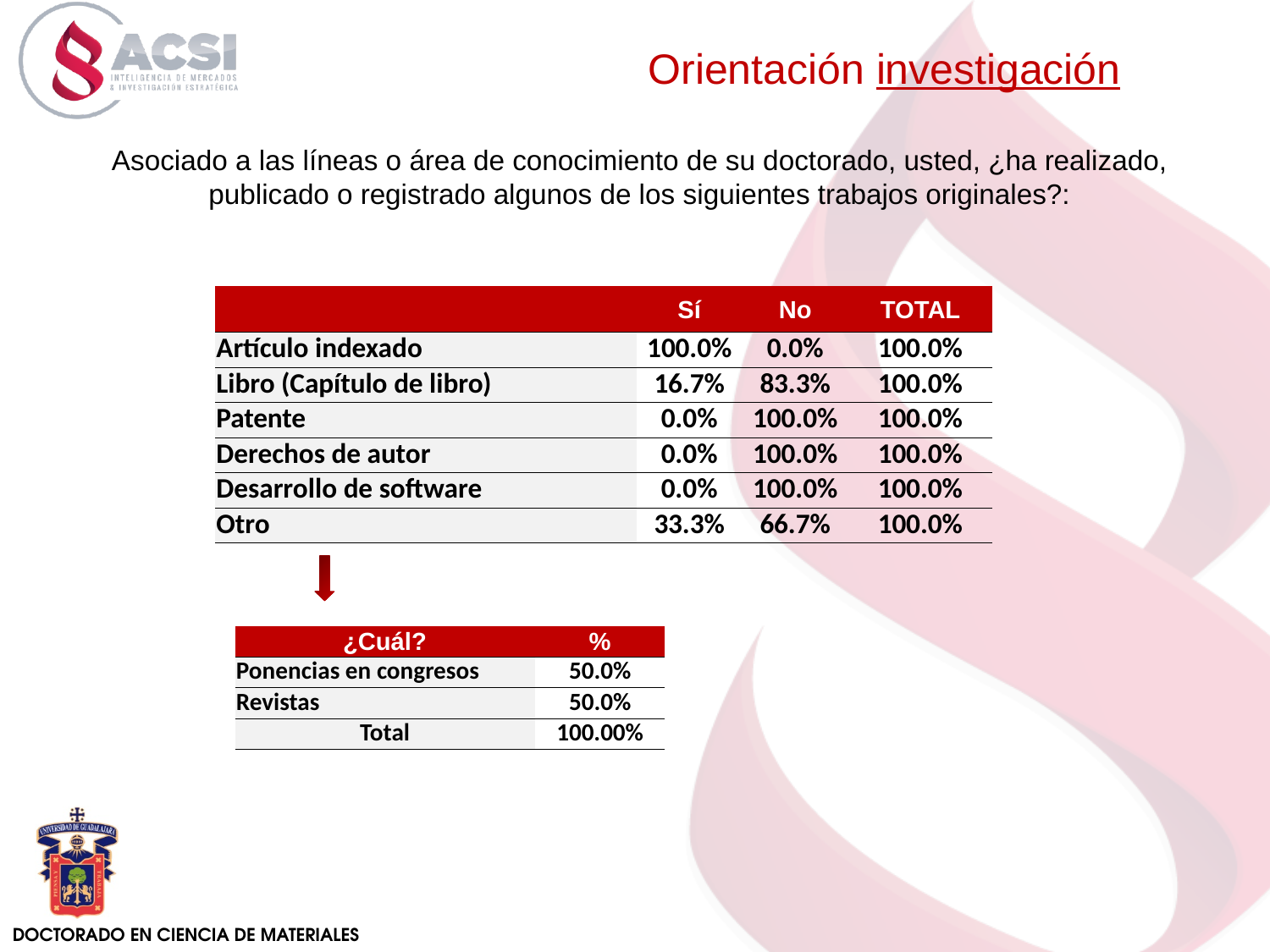

Orientación investigación
Asociado a las líneas o área de conocimiento de su doctorado, usted, ¿ha realizado, publicado o registrado algunos de los siguientes trabajos originales?:
|  | Sí | No | TOTAL |
| --- | --- | --- | --- |
| Artículo indexado | 100.0% | 0.0% | 100.0% |
| Libro (Capítulo de libro) | 16.7% | 83.3% | 100.0% |
| Patente | 0.0% | 100.0% | 100.0% |
| Derechos de autor | 0.0% | 100.0% | 100.0% |
| Desarrollo de software | 0.0% | 100.0% | 100.0% |
| Otro | 33.3% | 66.7% | 100.0% |

| ¿Cuál? | % |
| --- | --- |
| Ponencias en congresos | 50.0% |
| Revistas | 50.0% |
| Total | 100.00% |